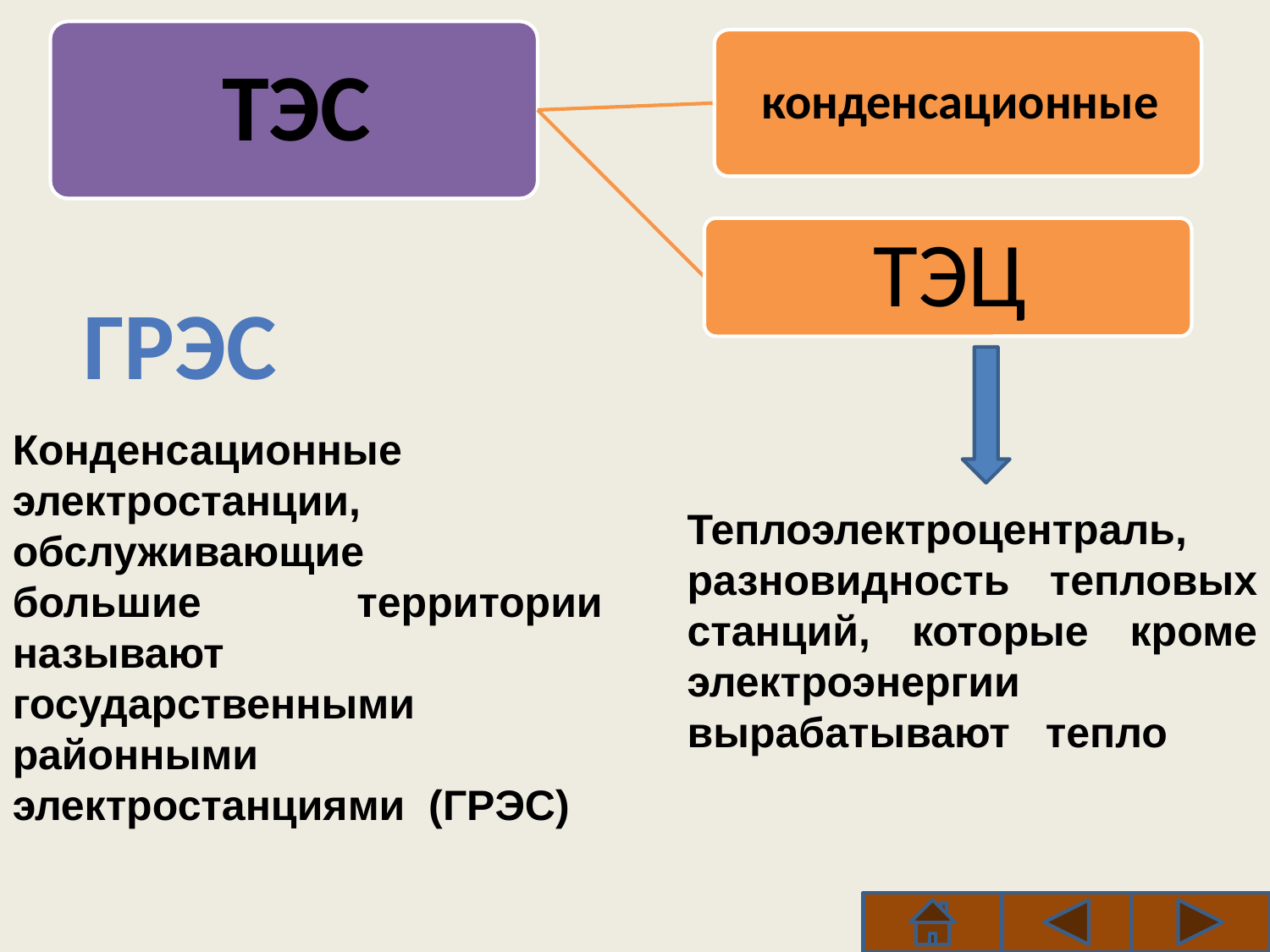

ТЭС

конденсационные

ТЭЦ
ГРЭС

Конденсационные  электростанции, обслуживающие
большие территории называют государственными районными электростанциями  (ГРЭС)
Теплоэлектроцентраль, разновидность тепловых станций, которые кроме электроэнергии   вырабатывают   тепло